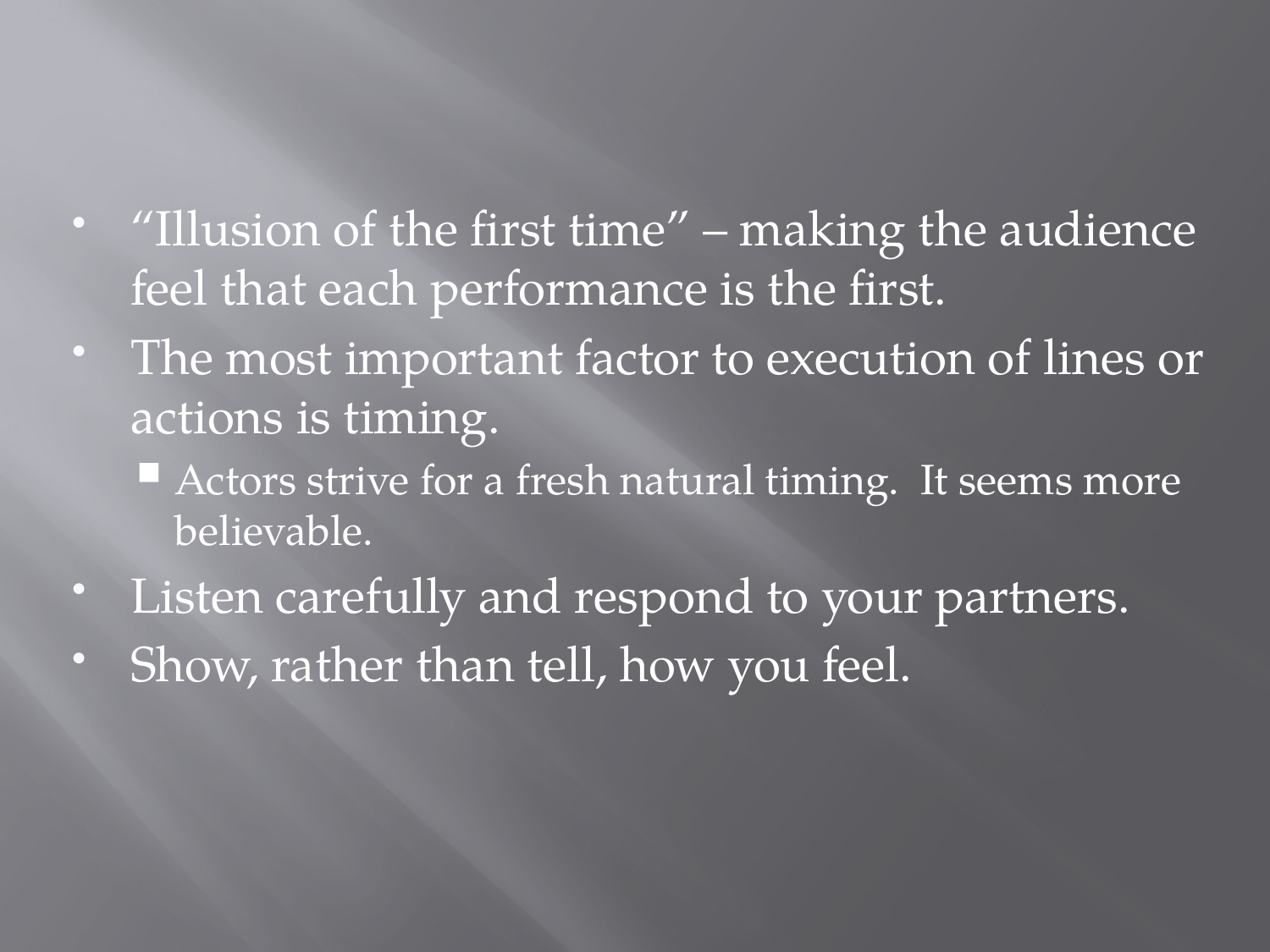

“Illusion of the first time” – making the audience feel that each performance is the first.
The most important factor to execution of lines or actions is timing.
Actors strive for a fresh natural timing.  It seems more believable.
Listen carefully and respond to your partners.
Show, rather than tell, how you feel.